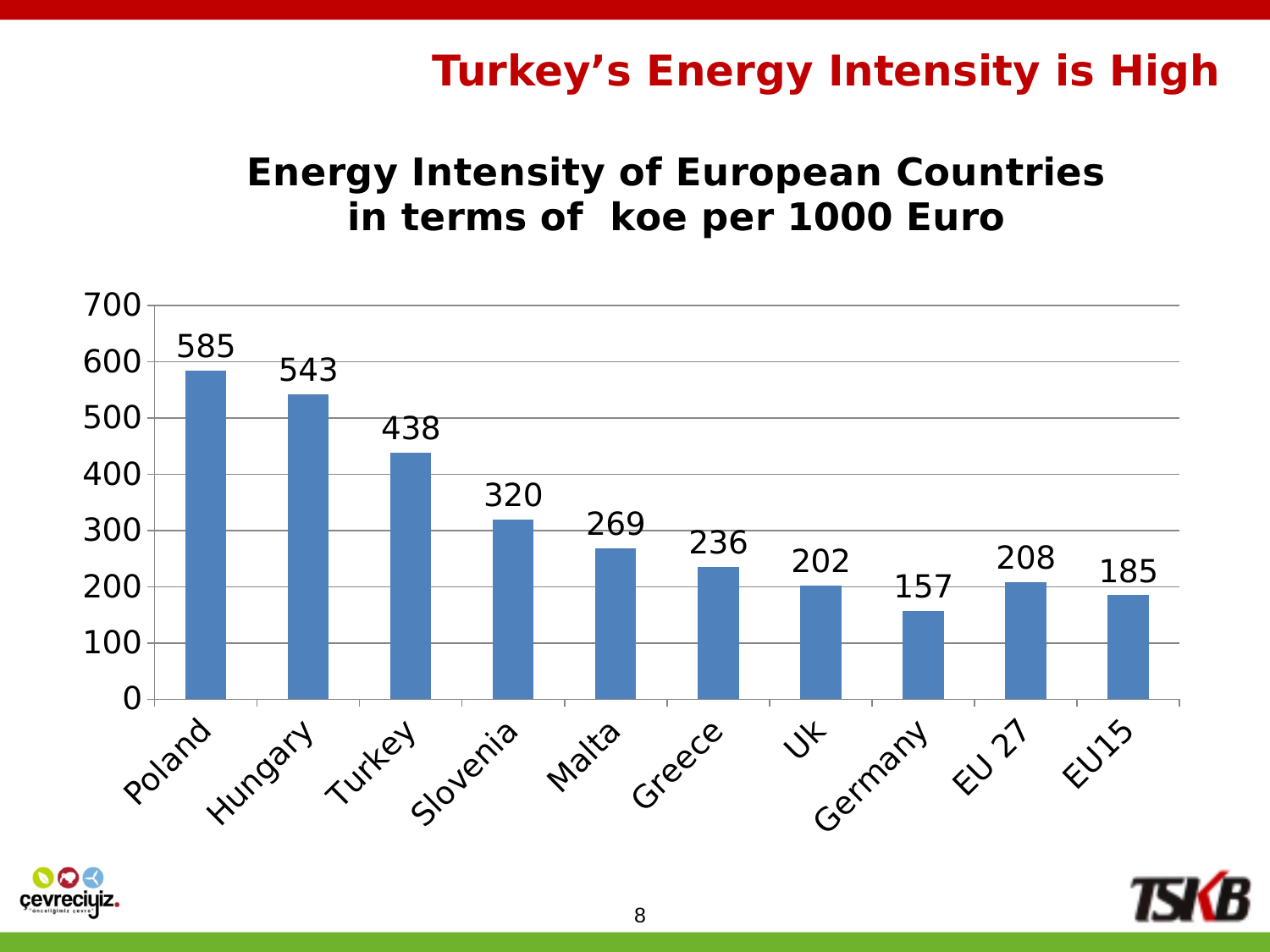

Turkey’s Energy Intensity is High

### Chart: Energy Intensity of European Countries in terms of  koe per 1000 Euro

| Category | Series 1 |
|---|---|
| Poland | 585.0 |
| Hungary | 543.0 |
| Turkey | 438.0 |
| Slovenia | 320.0 |
| Malta | 269.0 |
| Greece | 236.0 |
| Uk | 202.0 |
| Germany | 157.0 |
| EU 27 | 208.0 |
| EU15 | 185.0 |